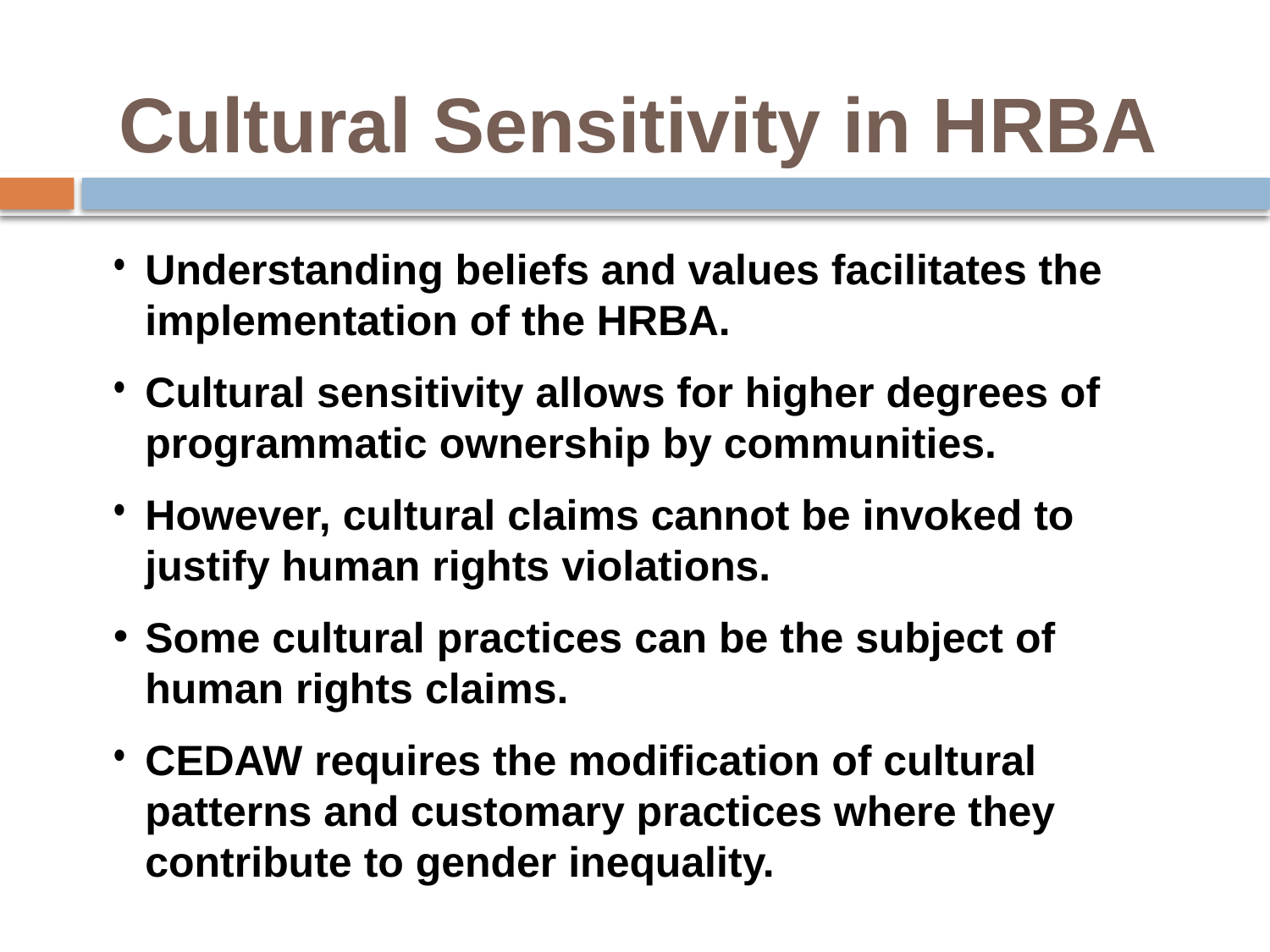

#
Cultural Sensitivity in HRBA
Understanding beliefs and values facilitates the implementation of the HRBA.
Cultural sensitivity allows for higher degrees of programmatic ownership by communities.
However, cultural claims cannot be invoked to justify human rights violations.
Some cultural practices can be the subject of human rights claims.
CEDAW requires the modification of cultural patterns and customary practices where they contribute to gender inequality.